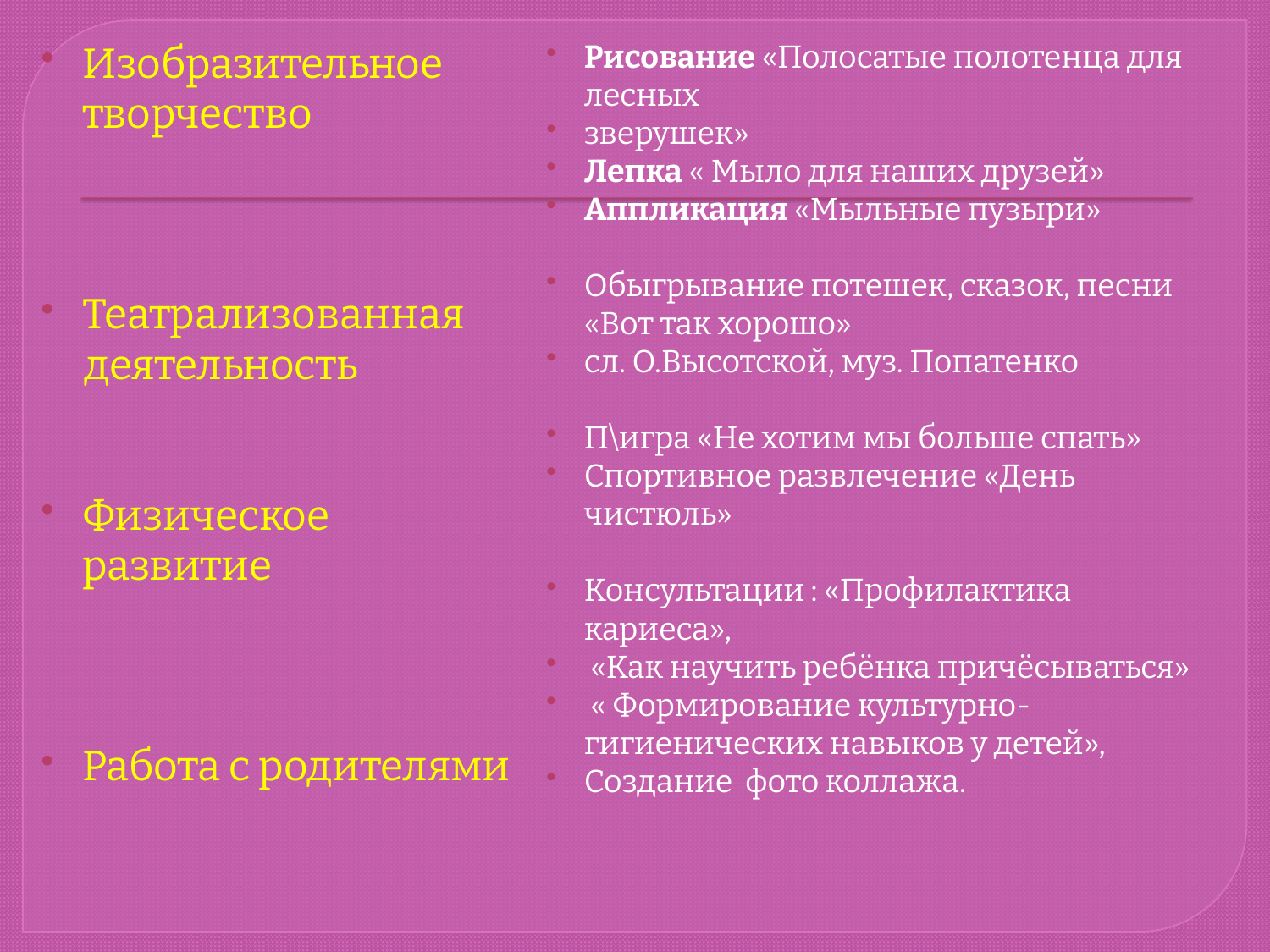

Изобразительное творчество

Театрализованная
     деятельность

Физическое развитие

Работа с родителями

Рисование «Полосатые полотенца для лесных
зверушек»
Лепка « Мыло для наших друзей»
Аппликация «Мыльные пузыри»

Обыгрывание потешек, сказок, песни «Вот так хорошо»
сл. О.Высотской, муз. Попатенко

П\игра «Не хотим мы больше спать»
Спортивное развлечение «День чистюль»

Консультации : «Профилактика кариеса»,
 «Как научить ребёнка причёсываться»
 « Формирование культурно-гигиенических навыков у детей»,
Создание  фото коллажа.